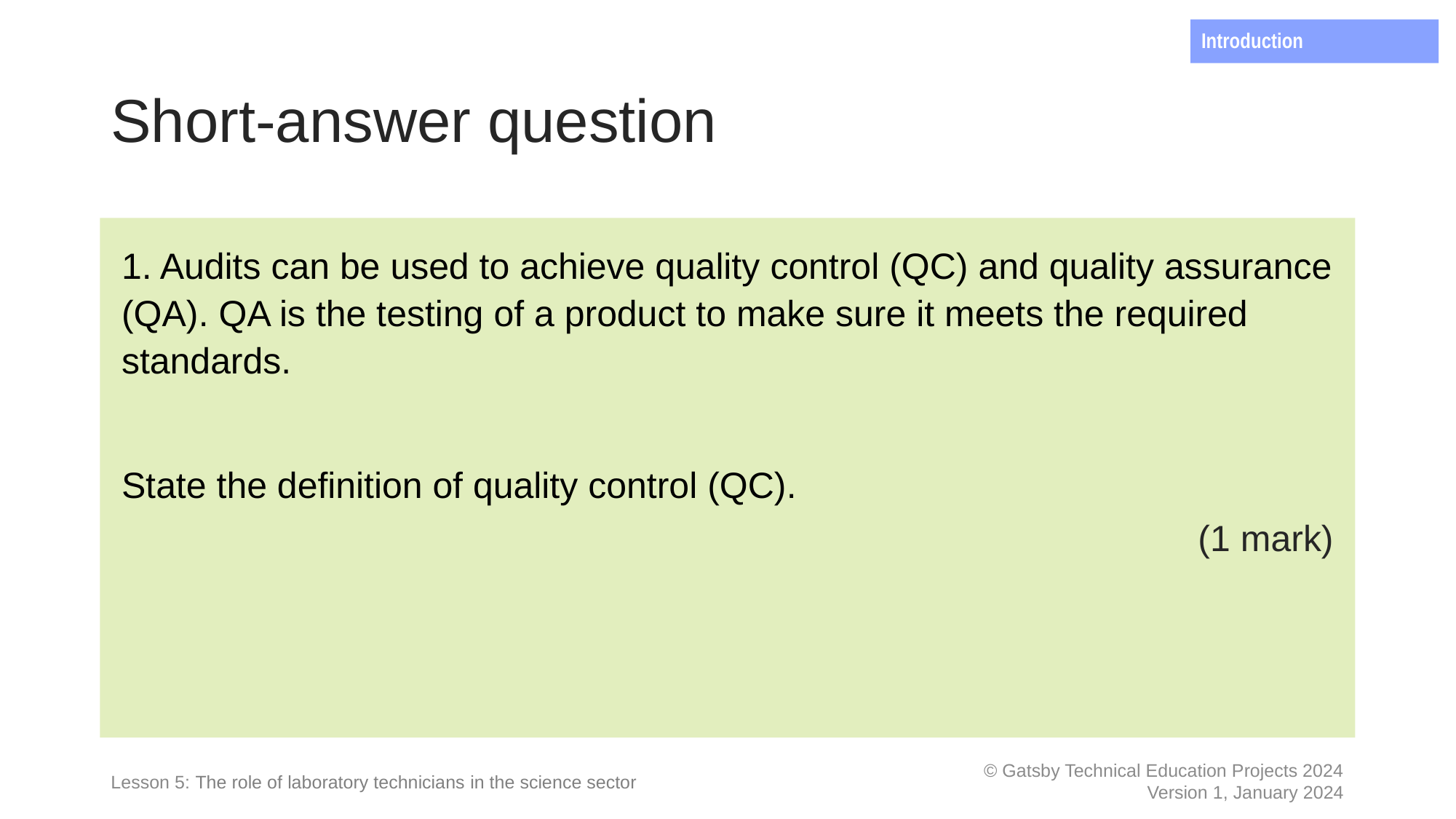

Introduction
# Short-answer question
1. Audits can be used to achieve quality control (QC) and quality assurance (QA). QA is the testing of a product to make sure it meets the required standards.

State the definition of quality control (QC).
(1 mark)

List the reasons for your decision.
Lesson 5: The role of laboratory technicians in the science sector